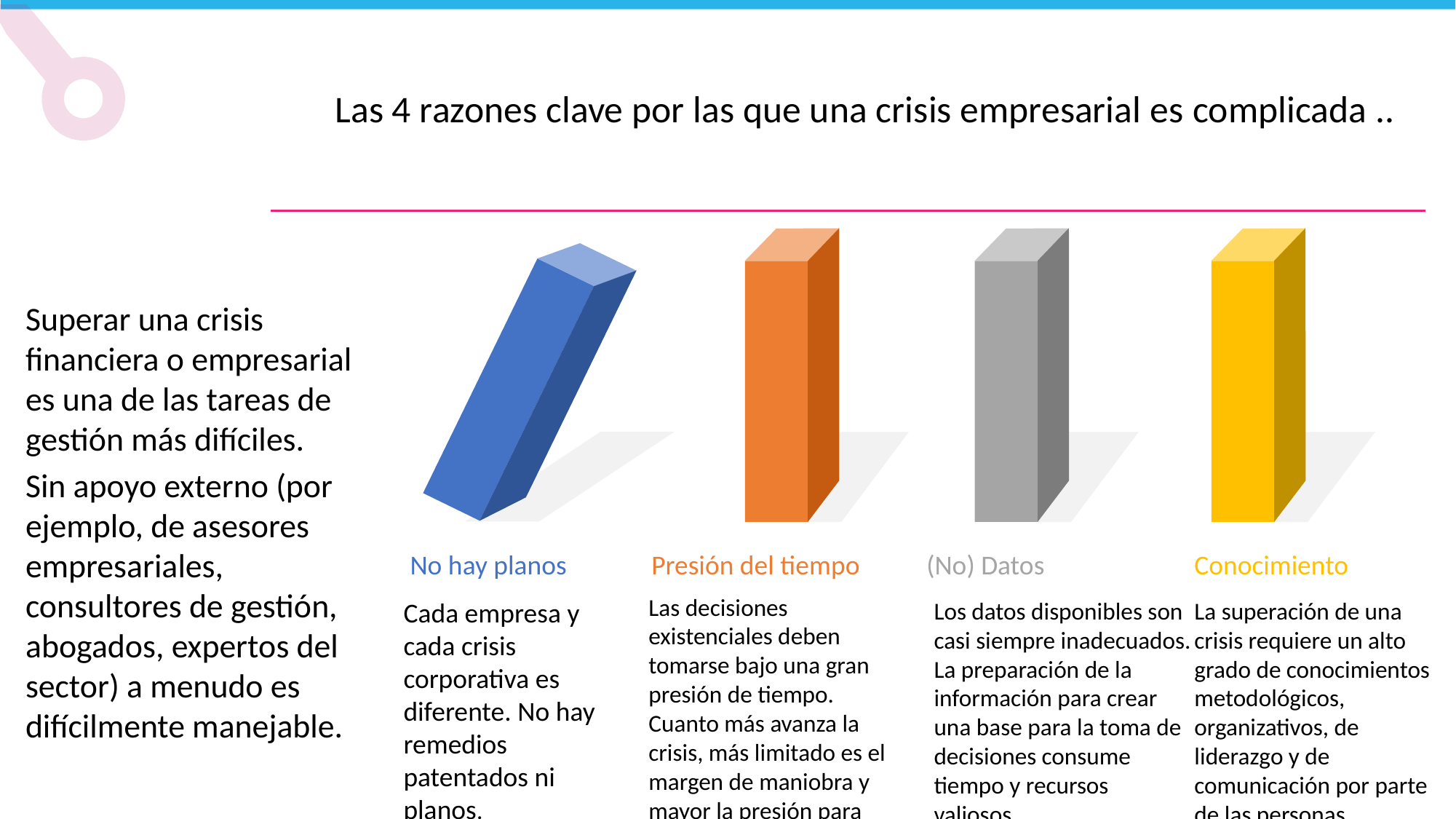

s
Las 4 razones clave por las que una crisis empresarial es complicada ..

Superar una crisis financiera o empresarial es una de las tareas de gestión más difíciles.
Sin apoyo externo (por ejemplo, de asesores empresariales, consultores de gestión, abogados, expertos del sector) a menudo es difícilmente manejable.

No hay planos
Presión del tiempo
Conocimiento
(No) Datos
Las decisiones existenciales deben tomarse bajo una gran presión de tiempo. Cuanto más avanza la crisis, más limitado es el margen de maniobra y mayor la presión para actuar.
Cada empresa y cada crisis corporativa es diferente. No hay remedios patentados ni planos.
Los datos disponibles son casi siempre inadecuados. La preparación de la información para crear una base para la toma de decisiones consume tiempo y recursos valiosos.
La superación de una crisis requiere un alto grado de conocimientos metodológicos, organizativos, de liderazgo y de comunicación por parte de las personas implicadas.